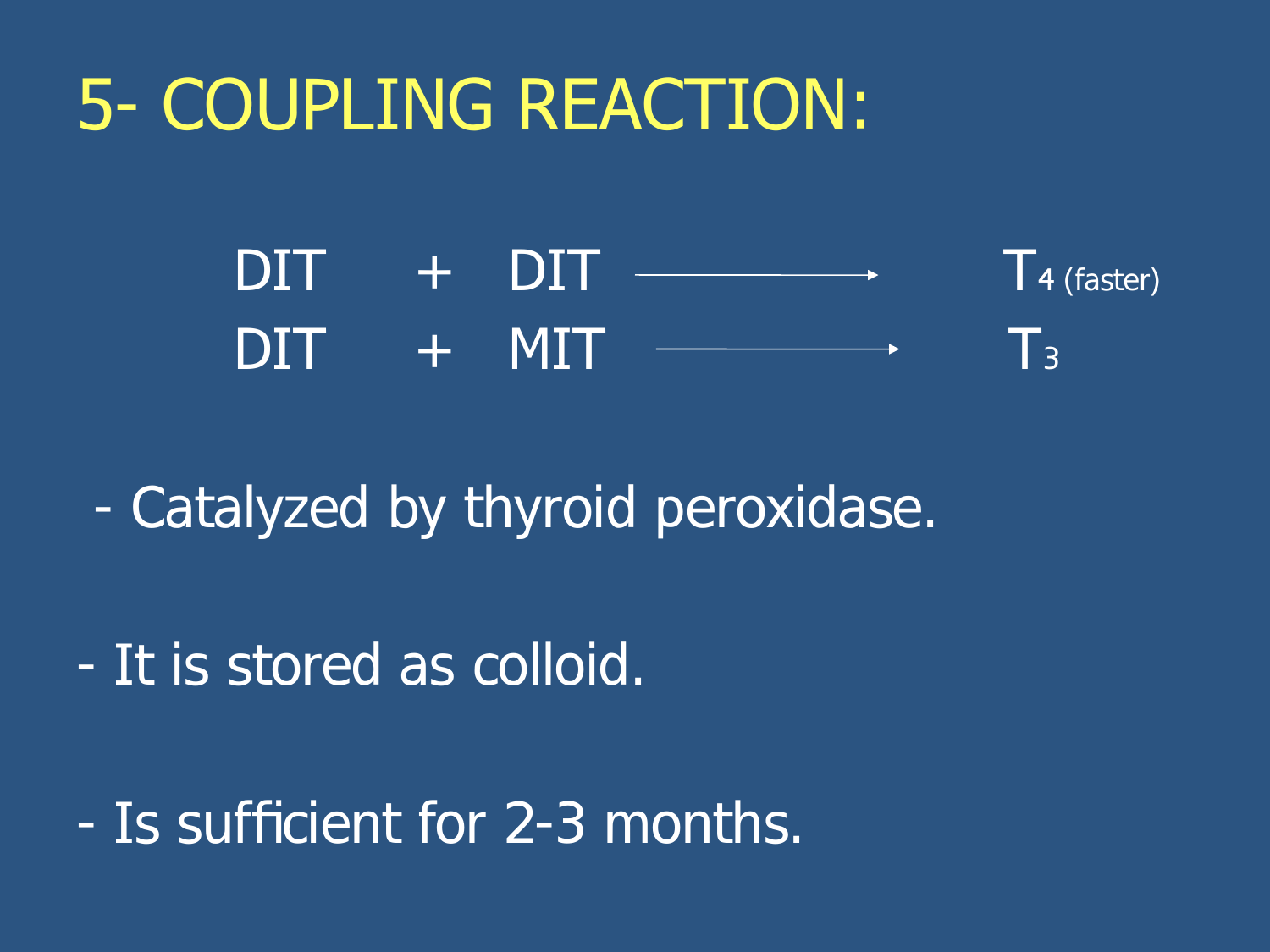

5- COUPLING REACTION:

         DIT     +   DIT                       T4 (faster)
         DIT     +   MIT                       T3

 - Catalyzed by thyroid peroxidase.

- It is stored as colloid.

- Is sufficient for 2-3 months.